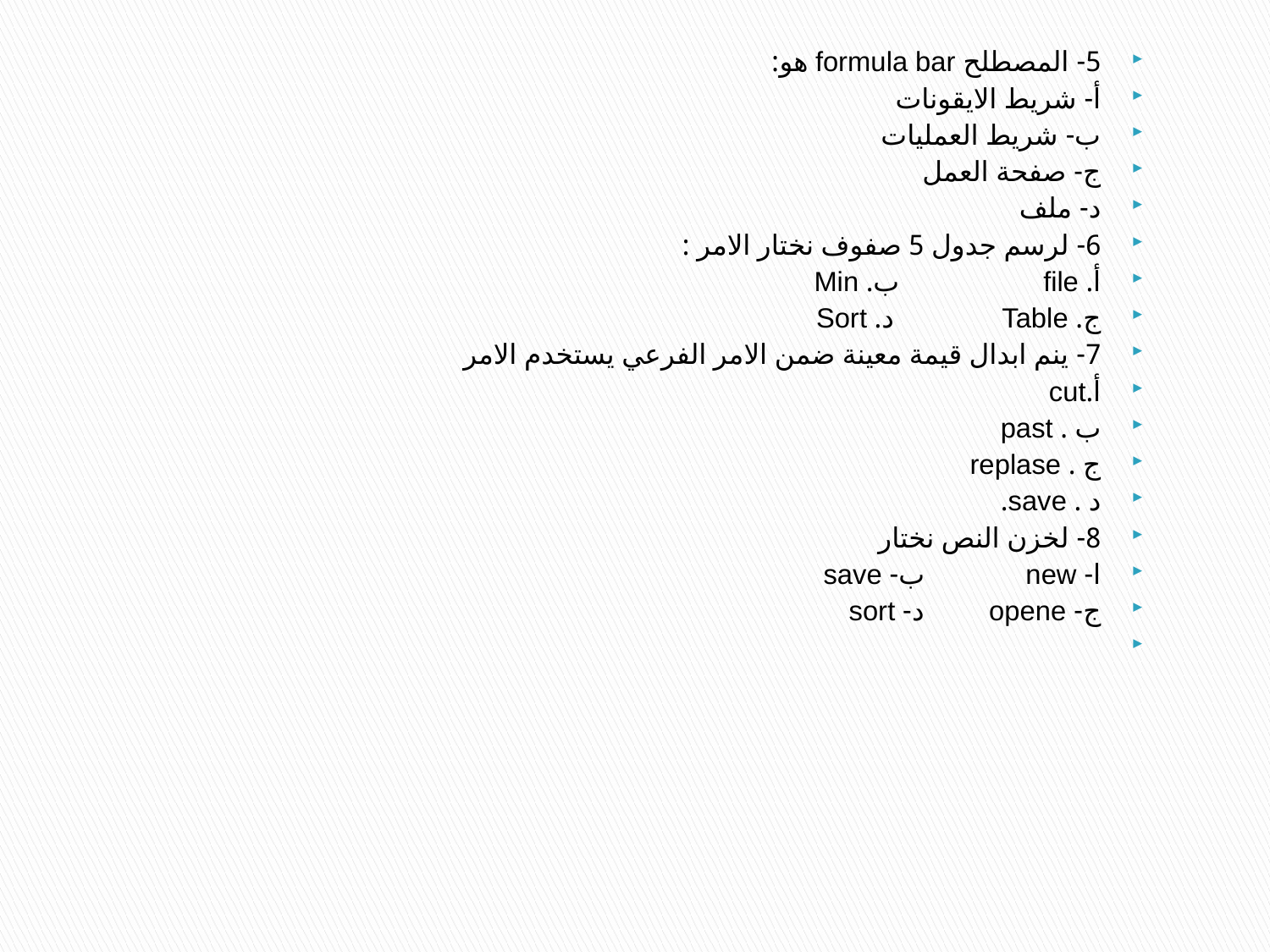

5- المصطلح formula bar هو:
أ- شريط الايقونات
ب- شريط العمليات
ج- صفحة العمل
د- ملف
6- لرسم جدول 5 صفوف نختار الامر :
أ. file                    ب. Min
ج. Table               د. Sort
7- ينم ابدال قيمة معينة ضمن الامر الفرعي يستخدم الامر
أ.cut
ب . past
ج . replase
د . save.
8- لخزن النص نختار
ا- new              ب- save
ج- opene         د- sort

#